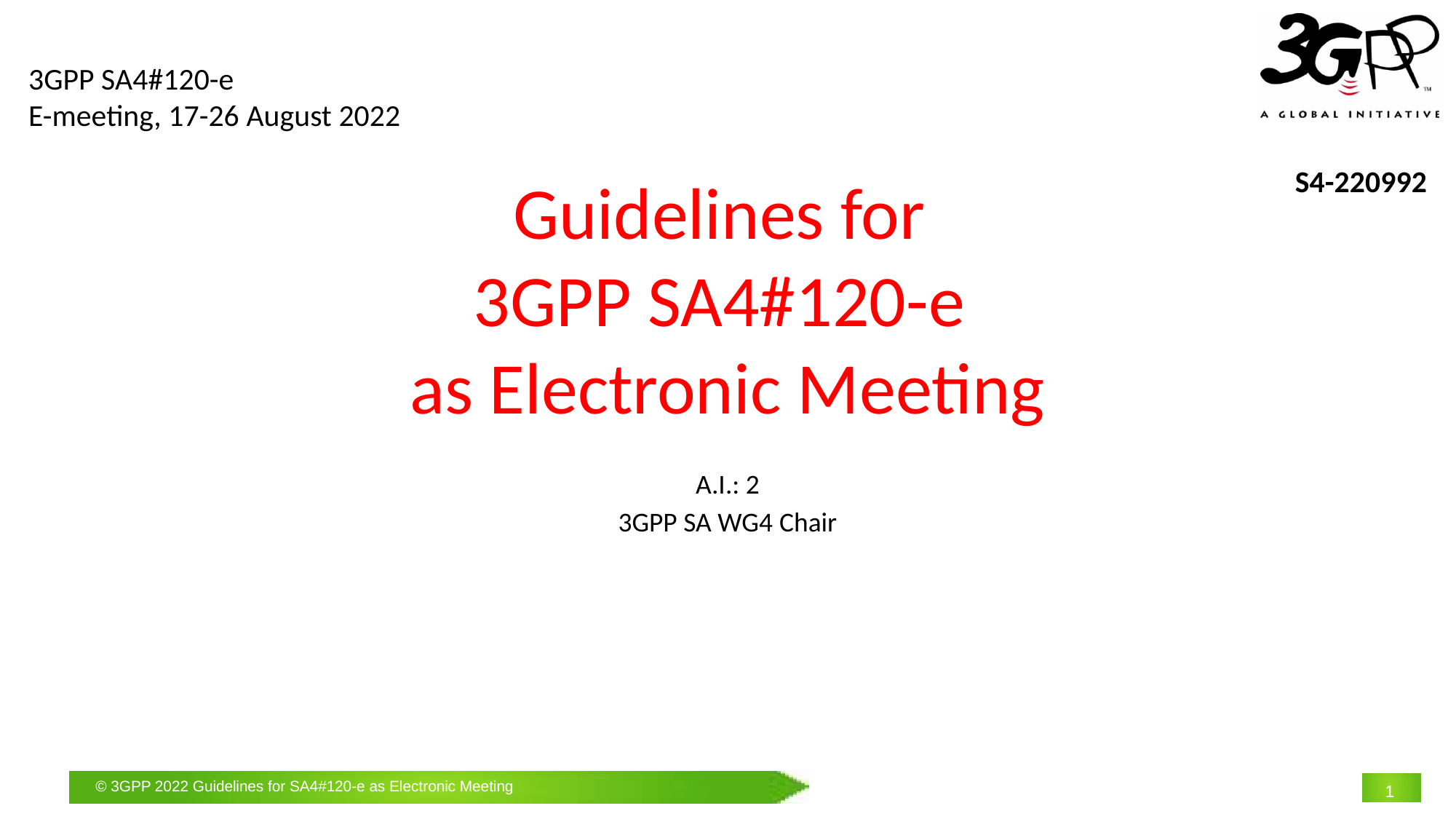

3GPP SA4#120-e
E-meeting, 17-26 August 2022
S4-220992
# Guidelines for 3GPP SA4#120-e as Electronic Meeting
A.I.: 2
3GPP SA WG4 Chair
1